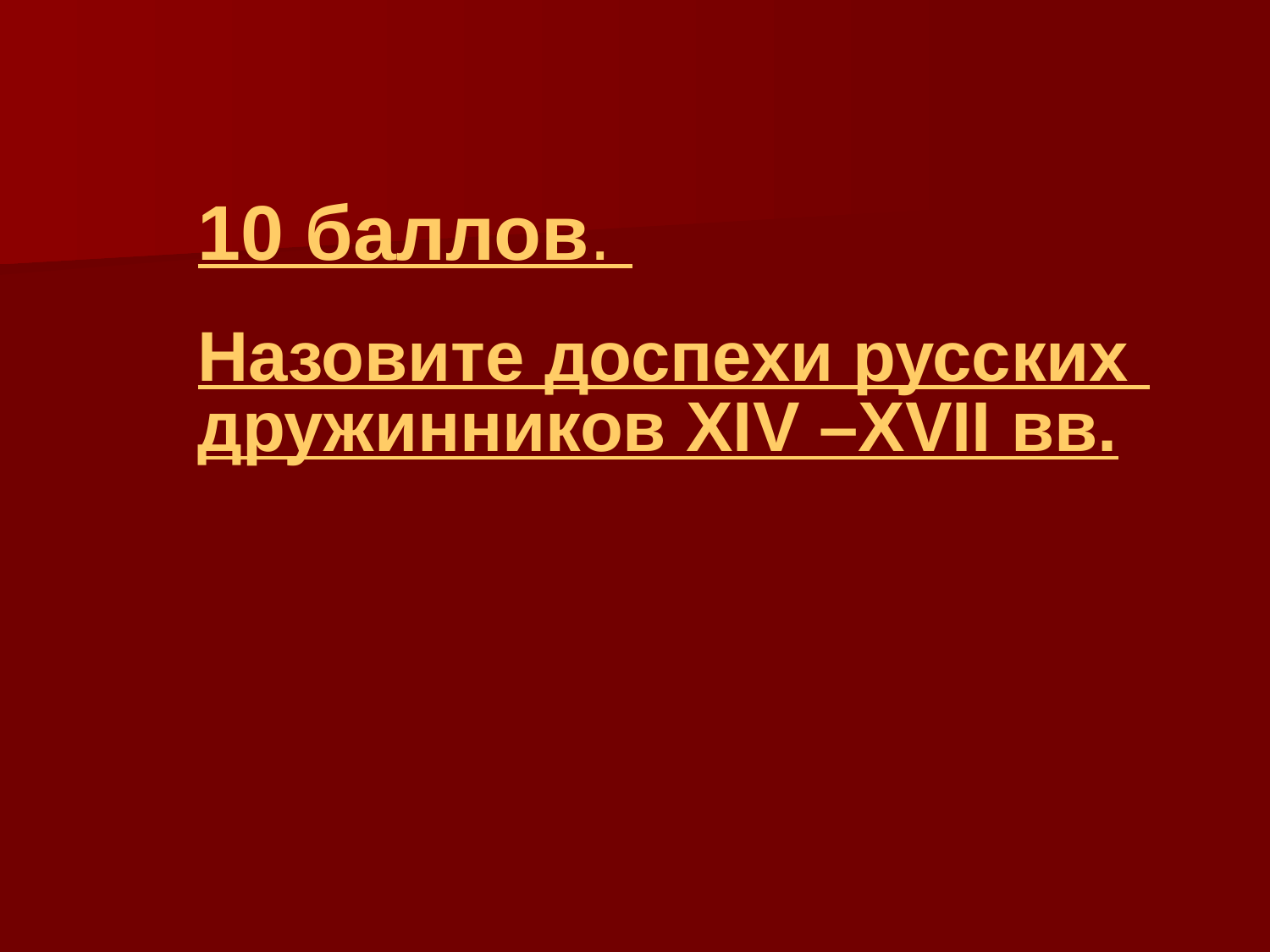

10 баллов.
Назовите доспехи русских дружинников XIV –XVII вв.